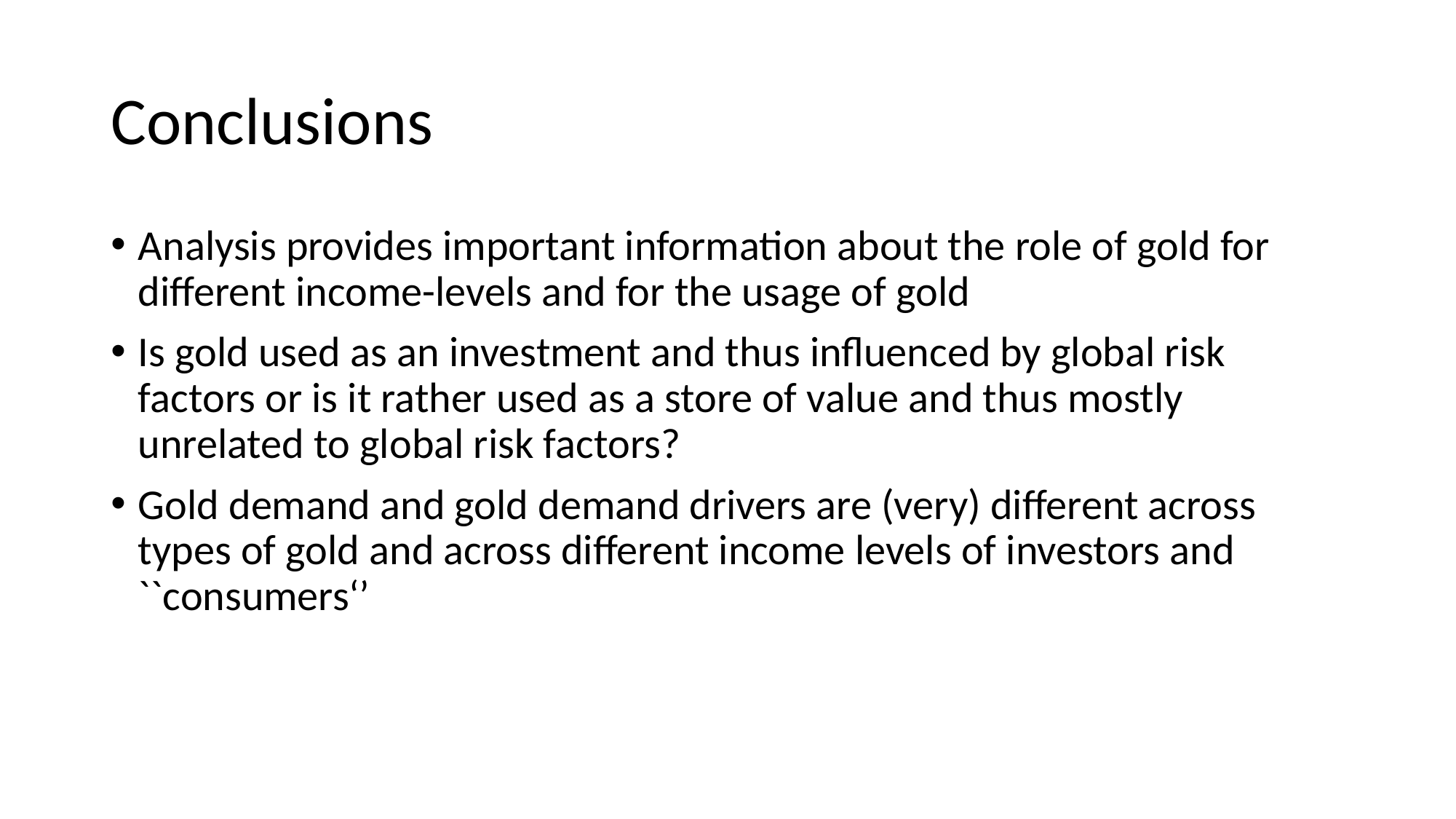

# Conclusions
Analysis provides important information about the role of gold for different income-levels and for the usage of gold
Is gold used as an investment and thus influenced by global risk factors or is it rather used as a store of value and thus mostly unrelated to global risk factors?
Gold demand and gold demand drivers are (very) different across types of gold and across different income levels of investors and ``consumers‘’